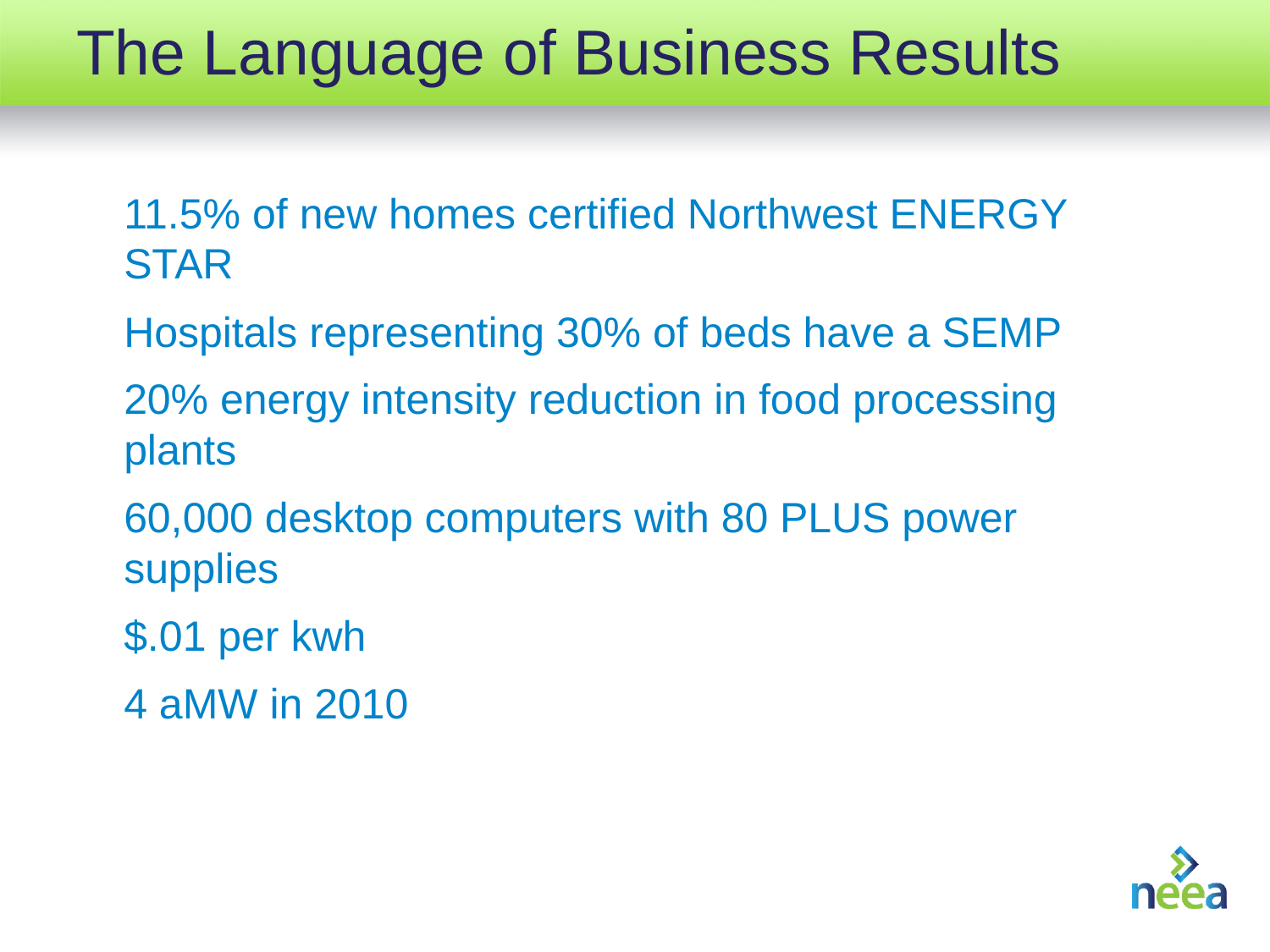

# The Language of Business Results
11.5% of new homes certified Northwest ENERGY STAR
Hospitals representing 30% of beds have a SEMP
20% energy intensity reduction in food processing plants
60,000 desktop computers with 80 PLUS power supplies
$.01 per kwh
4 aMW in 2010